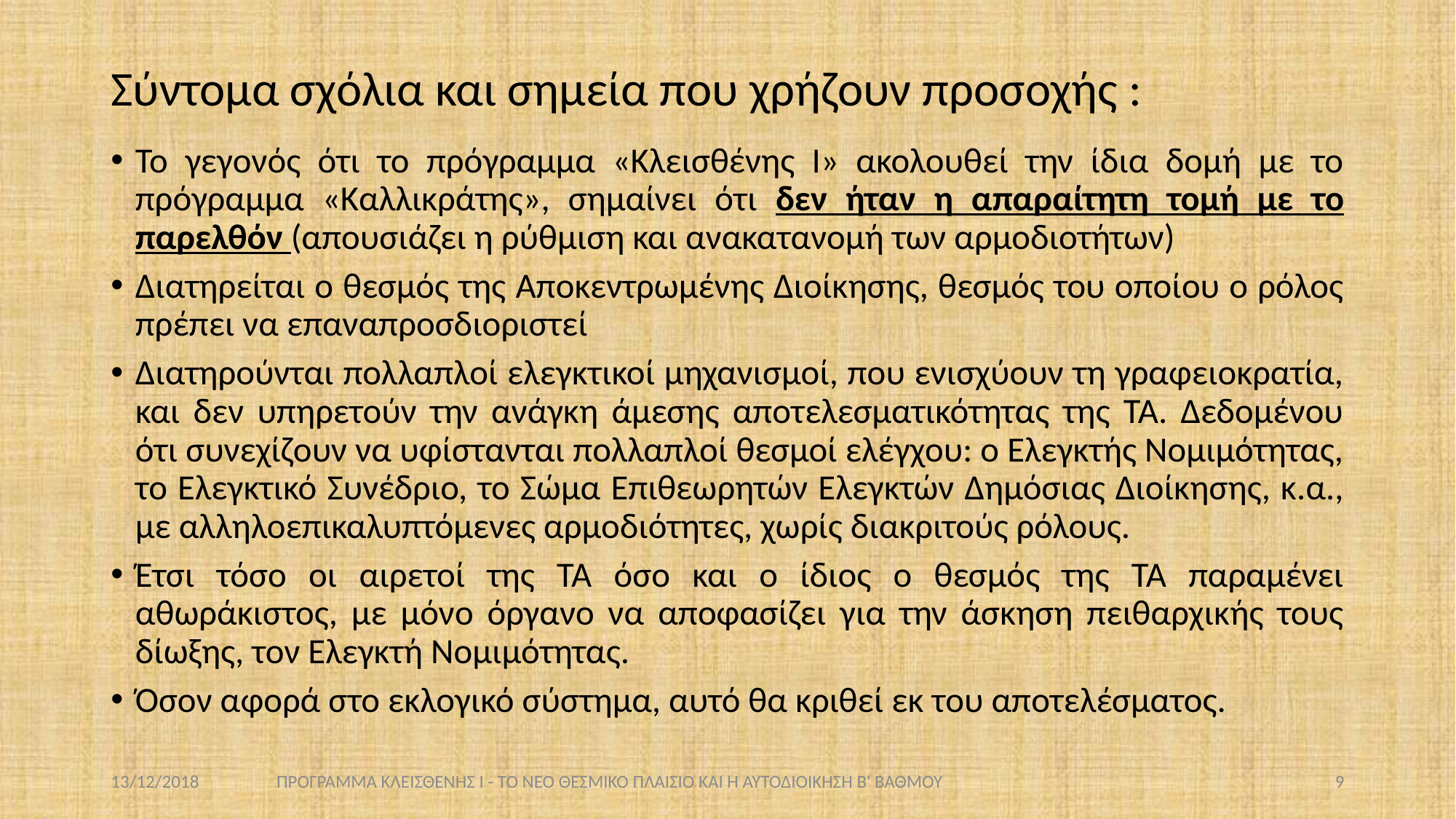

# Σύντομα σχόλια και σημεία που χρήζουν προσοχής :
Το γεγονός ότι το πρόγραμμα «Κλεισθένης Ι» ακολουθεί την ίδια δομή με το πρόγραμμα «Καλλικράτης», σημαίνει ότι δεν ήταν η απαραίτητη τομή με το παρελθόν (απουσιάζει η ρύθμιση και ανακατανομή των αρμοδιοτήτων)
Διατηρείται ο θεσμός της Αποκεντρωμένης Διοίκησης, θεσμός του οποίου ο ρόλος πρέπει να επαναπροσδιοριστεί
Διατηρούνται πολλαπλοί ελεγκτικοί μηχανισμοί, που ενισχύουν τη γραφειοκρατία, και δεν υπηρετούν την ανάγκη άμεσης αποτελεσματικότητας της ΤΑ. Δεδομένου ότι συνεχίζουν να υφίστανται πολλαπλοί θεσμοί ελέγχου: ο Ελεγκτής Νομιμότητας, το Ελεγκτικό Συνέδριο, το Σώμα Επιθεωρητών Ελεγκτών Δημόσιας Διοίκησης, κ.α., με αλληλοεπικαλυπτόμενες αρμοδιότητες, χωρίς διακριτούς ρόλους.
Έτσι τόσο οι αιρετοί της ΤΑ όσο και ο ίδιος ο θεσμός της ΤΑ παραμένει αθωράκιστος, με μόνο όργανο να αποφασίζει για την άσκηση πειθαρχικής τους δίωξης, τον Ελεγκτή Νομιμότητας.
Όσον αφορά στο εκλογικό σύστημα, αυτό θα κριθεί εκ του αποτελέσματος.

13/12/2018
ΠΡΟΓΡΑΜΜΑ ΚΛΕΙΣΘΕΝΗΣ Ι - ΤΟ ΝΕΟ ΘΕΣΜΙΚΟ ΠΛΑΙΣΙΟ ΚΑΙ Η ΑΥΤΟΔΙΟΙΚΗΣΗ Β' ΒΑΘΜΟΥ
9